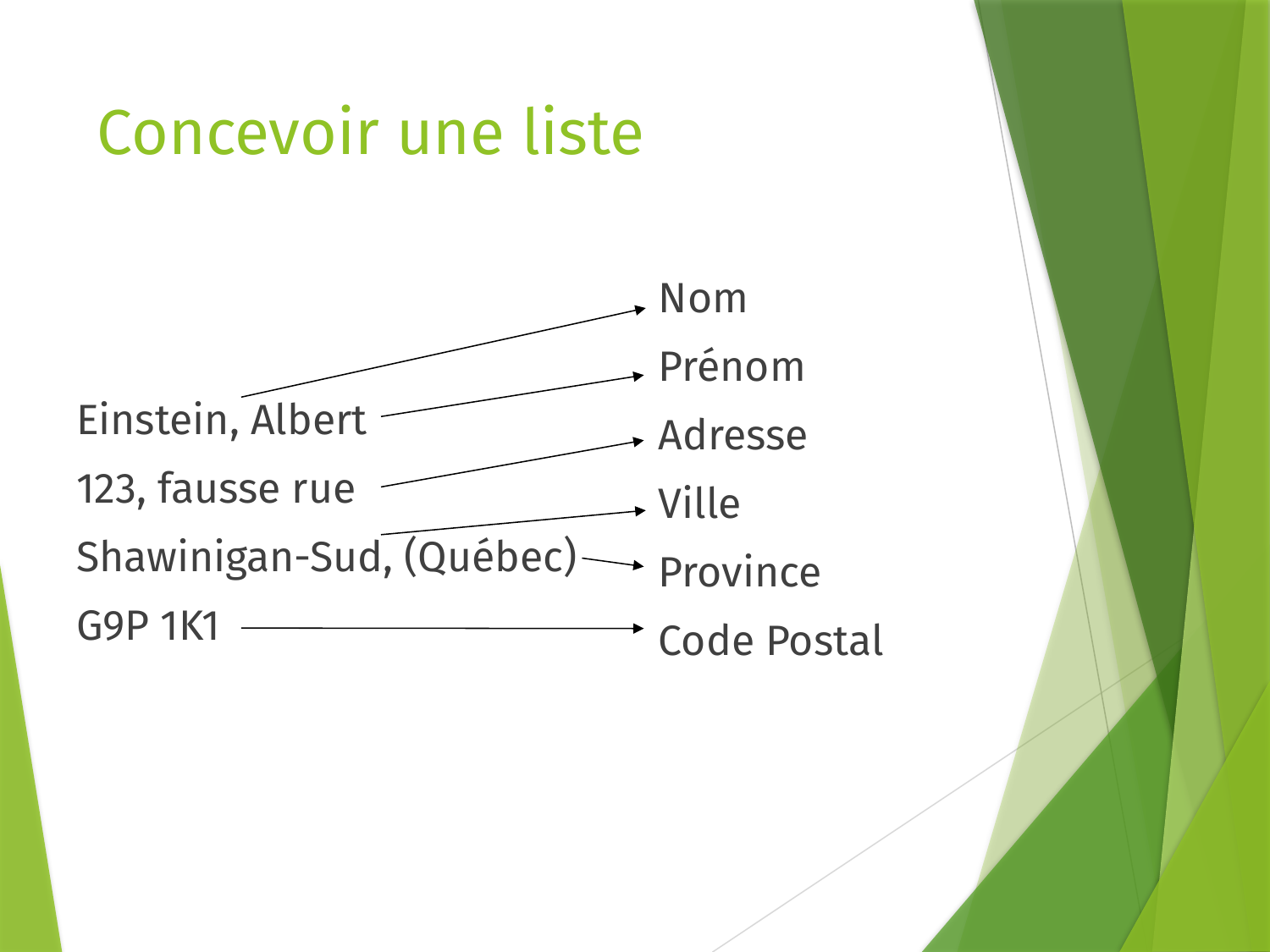

# Concevoir une liste
Nom
Prénom
Adresse
Ville
Province
Code Postal

Einstein, Albert
123, fausse rue
Shawinigan-Sud, (Québec)
G9P 1K1